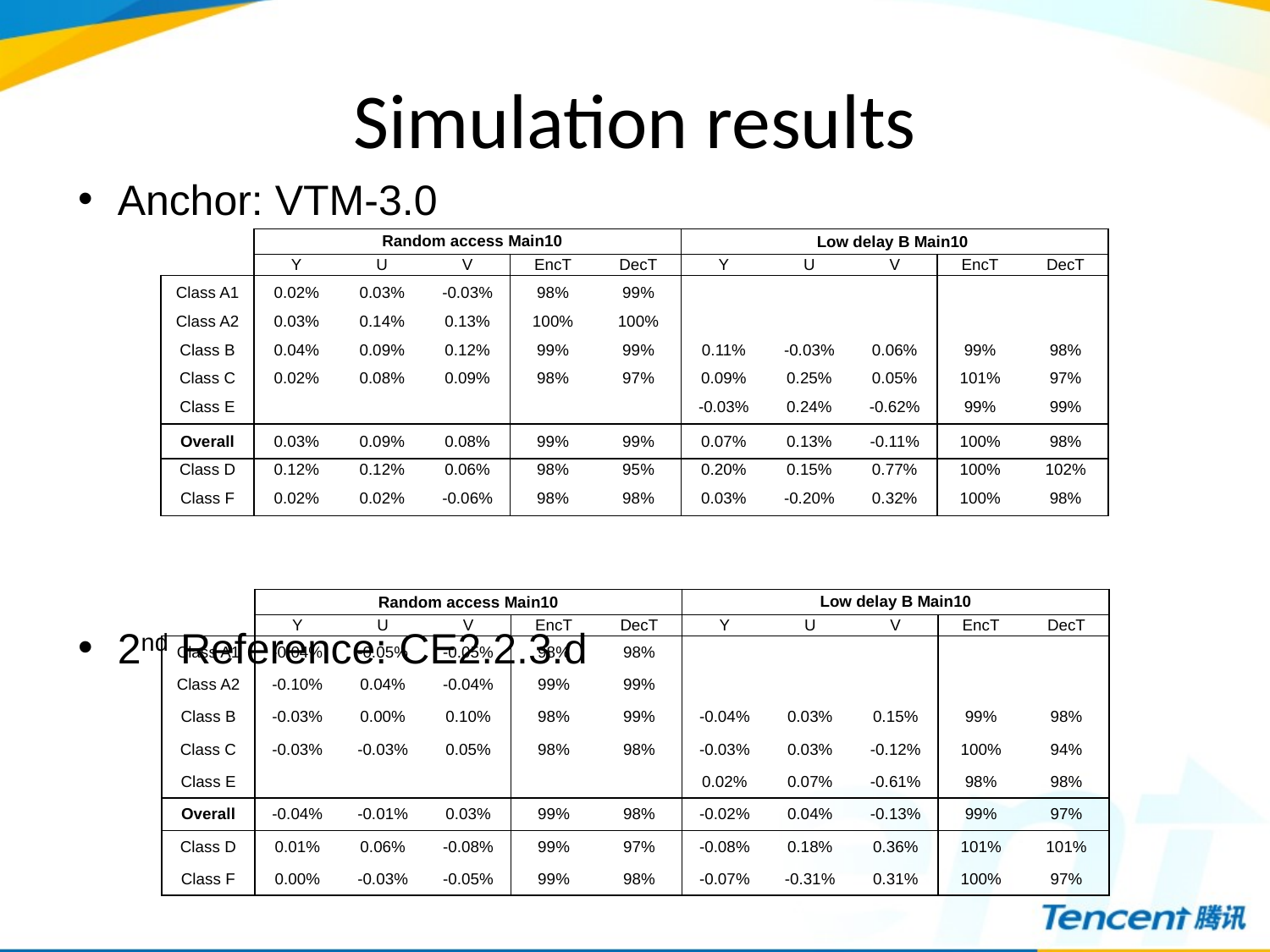

# Simulation results
Anchor: VTM-3.0

2nd Reference: CE2.2.3.d
|  | Random access Main10 |  |  |  |  | Low delay B Main10 |  |  |  |  |
| --- | --- | --- | --- | --- | --- | --- | --- | --- | --- | --- |
|  | Y | U | V | EncT | DecT | Y | U | V | EncT | DecT |
| Class A1 | 0.02% | 0.03% | -0.03% | 98% | 99% |  |  |  |  |  |
| Class A2 | 0.03% | 0.14% | 0.13% | 100% | 100% |  |  |  |  |  |
| Class B | 0.04% | 0.09% | 0.12% | 99% | 99% | 0.11% | -0.03% | 0.06% | 99% | 98% |
| Class C | 0.02% | 0.08% | 0.09% | 98% | 97% | 0.09% | 0.25% | 0.05% | 101% | 97% |
| Class E |  |  |  |  |  | -0.03% | 0.24% | -0.62% | 99% | 99% |
| Overall | 0.03% | 0.09% | 0.08% | 99% | 99% | 0.07% | 0.13% | -0.11% | 100% | 98% |
| Class D | 0.12% | 0.12% | 0.06% | 98% | 95% | 0.20% | 0.15% | 0.77% | 100% | 102% |
| Class F | 0.02% | 0.02% | -0.06% | 98% | 98% | 0.03% | -0.20% | 0.32% | 100% | 98% |
|  | Random access Main10 |  |  |  |  | Low delay B Main10 |  |  |  |  |
| --- | --- | --- | --- | --- | --- | --- | --- | --- | --- | --- |
|  | Y | U | V | EncT | DecT | Y | U | V | EncT | DecT |
| Class A1 | -0.04% | -0.05% | -0.05% | 98% | 98% |  |  |  |  |  |
| Class A2 | -0.10% | 0.04% | -0.04% | 99% | 99% |  |  |  |  |  |
| Class B | -0.03% | 0.00% | 0.10% | 98% | 99% | -0.04% | 0.03% | 0.15% | 99% | 98% |
| Class C | -0.03% | -0.03% | 0.05% | 98% | 98% | -0.03% | 0.03% | -0.12% | 100% | 94% |
| Class E |  |  |  |  |  | 0.02% | 0.07% | -0.61% | 98% | 98% |
| Overall | -0.04% | -0.01% | 0.03% | 99% | 98% | -0.02% | 0.04% | -0.13% | 99% | 97% |
| Class D | 0.01% | 0.06% | -0.08% | 99% | 97% | -0.08% | 0.18% | 0.36% | 101% | 101% |
| Class F | 0.00% | -0.03% | -0.05% | 99% | 98% | -0.07% | -0.31% | 0.31% | 100% | 97% |